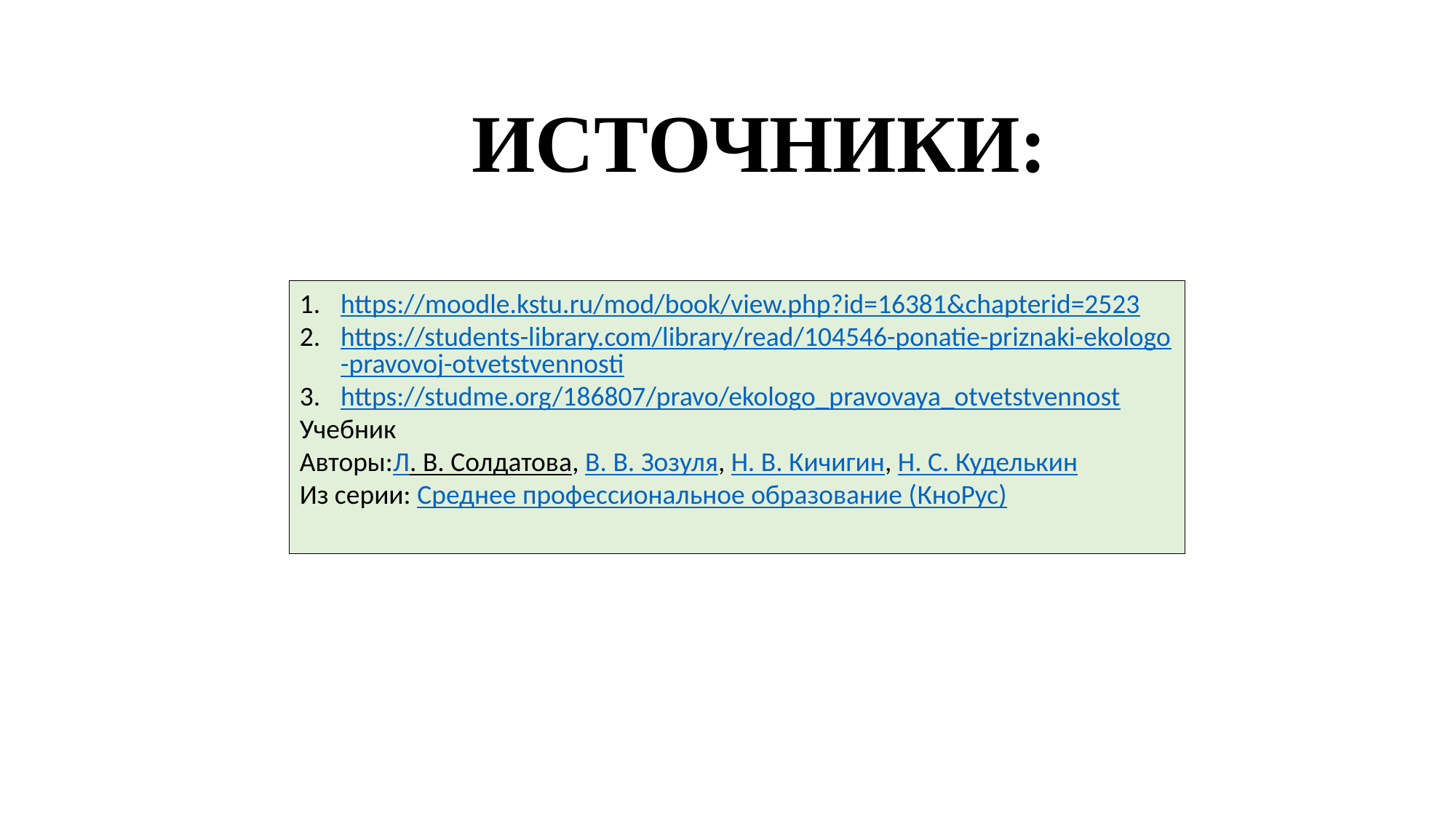

ИСТОЧНИКИ:
https://moodle.kstu.ru/mod/book/view.php?id=16381&chapterid=2523
https://students-library.com/library/read/104546-ponatie-priznaki-ekologo-pravovoj-otvetstvennosti
https://studme.org/186807/pravo/ekologo_pravovaya_otvetstvennost
Учебник
Авторы:Л. В. Солдатова, В. В. Зозуля, Н. В. Кичигин, Н. С. Куделькин
Из серии: Среднее профессиональное образование (КноРус)